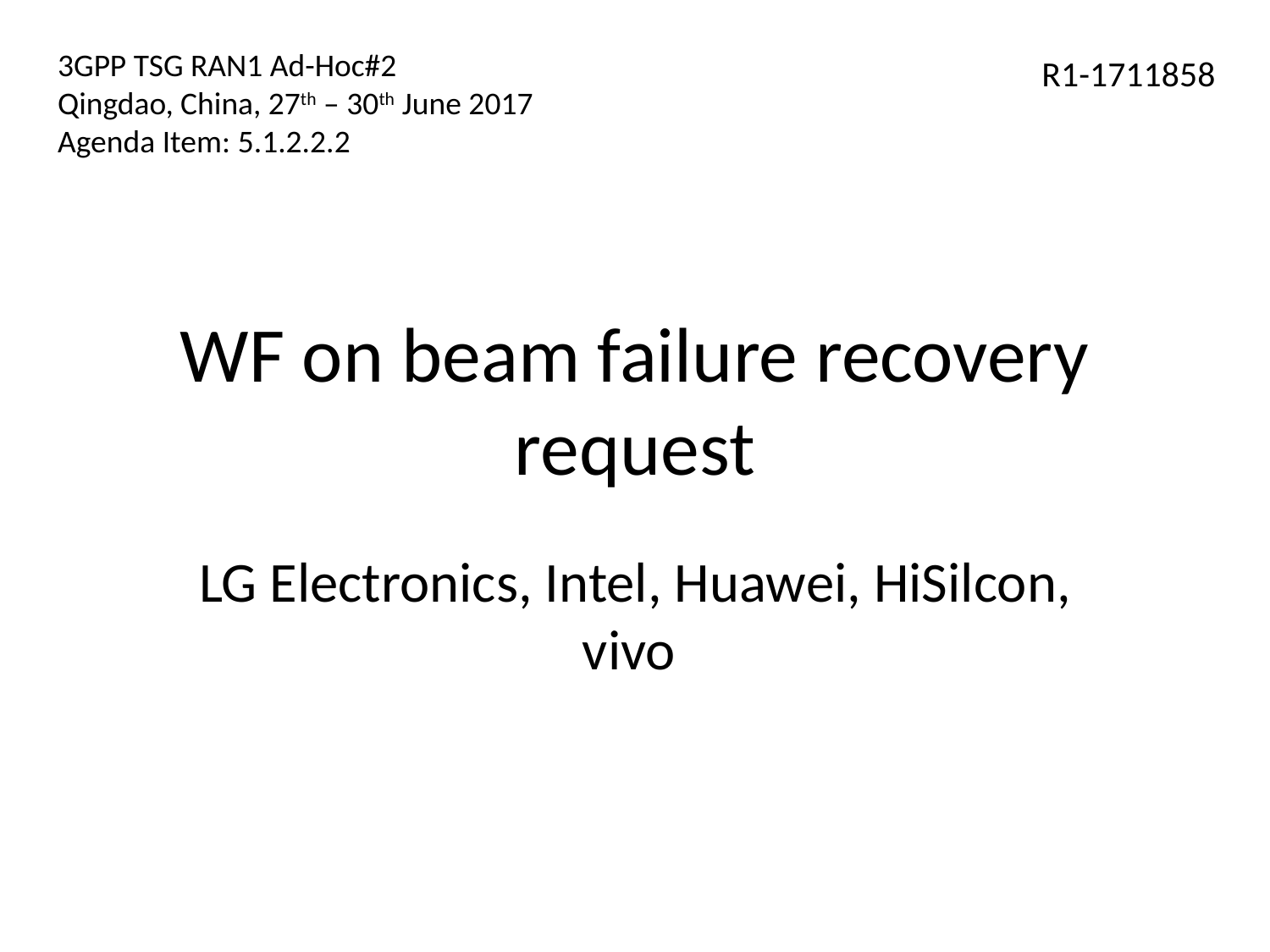

3GPP TSG RAN1 Ad-Hoc#2
Qingdao, China, 27th – 30th June 2017
Agenda Item: 5.1.2.2.2
R1-1711858
# WF on beam failure recovery request
LG Electronics, Intel, Huawei, HiSilcon, vivo